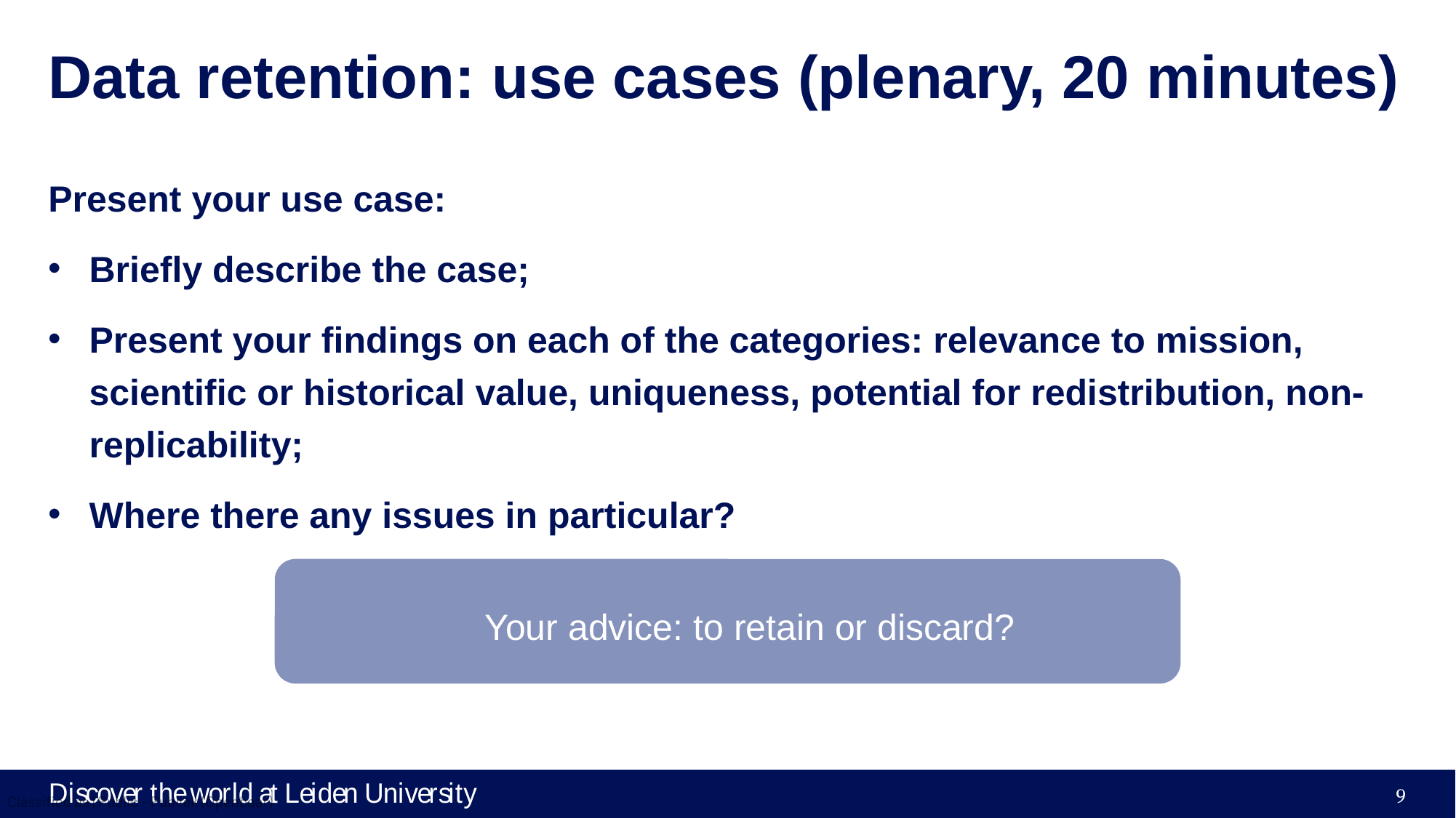

# Data retention: use cases (plenary, 20 minutes)
Present your use case:
Briefly describe the case;
Present your findings on each of the categories: relevance to mission, scientific or historical value, uniqueness, potential for redistribution, non-replicability;
Where there any issues in particular?

Your advice: to retain or discard?
9